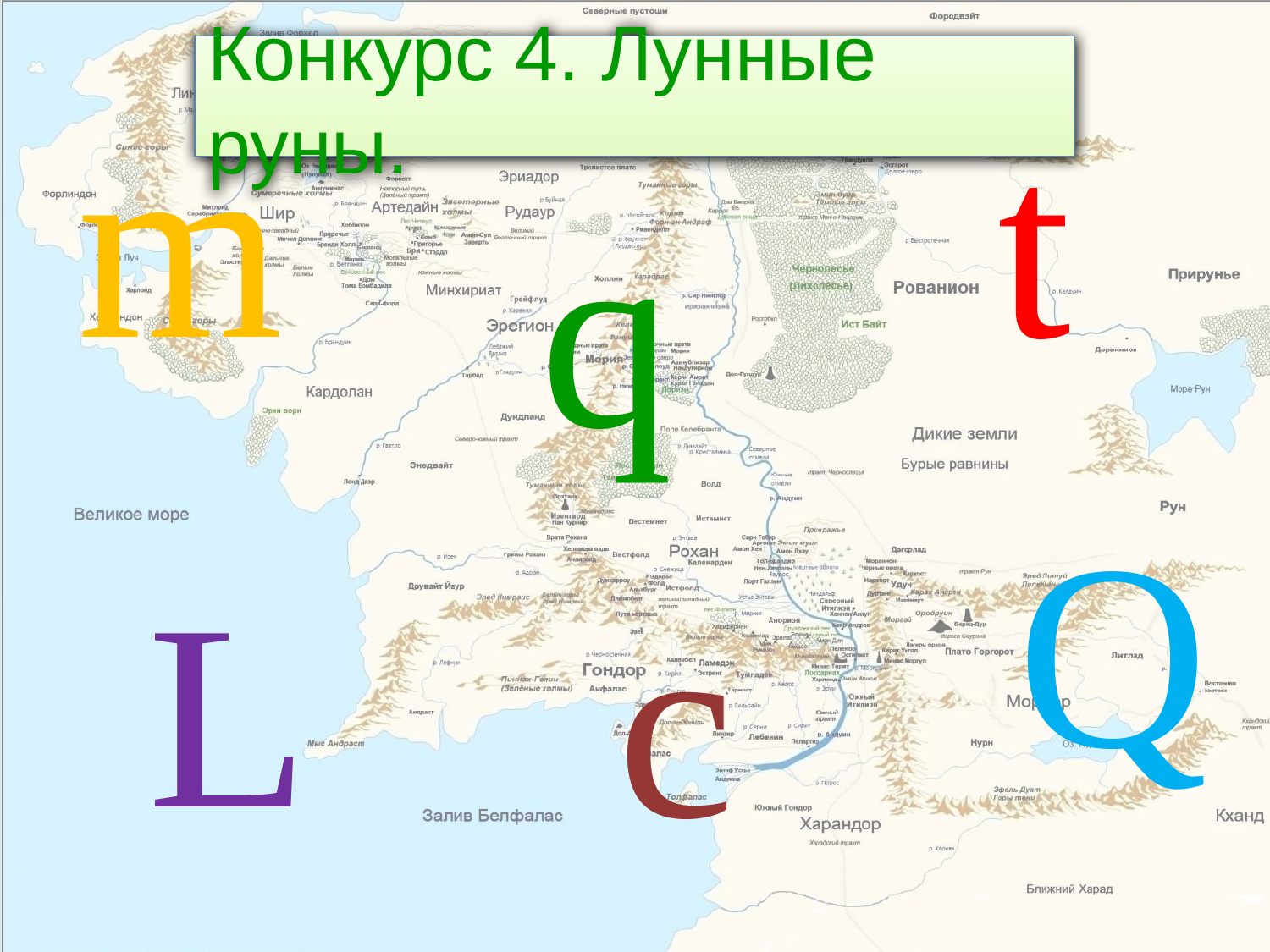

Конкурс 4. Лунные руны.
m
t
q
Q
L
c